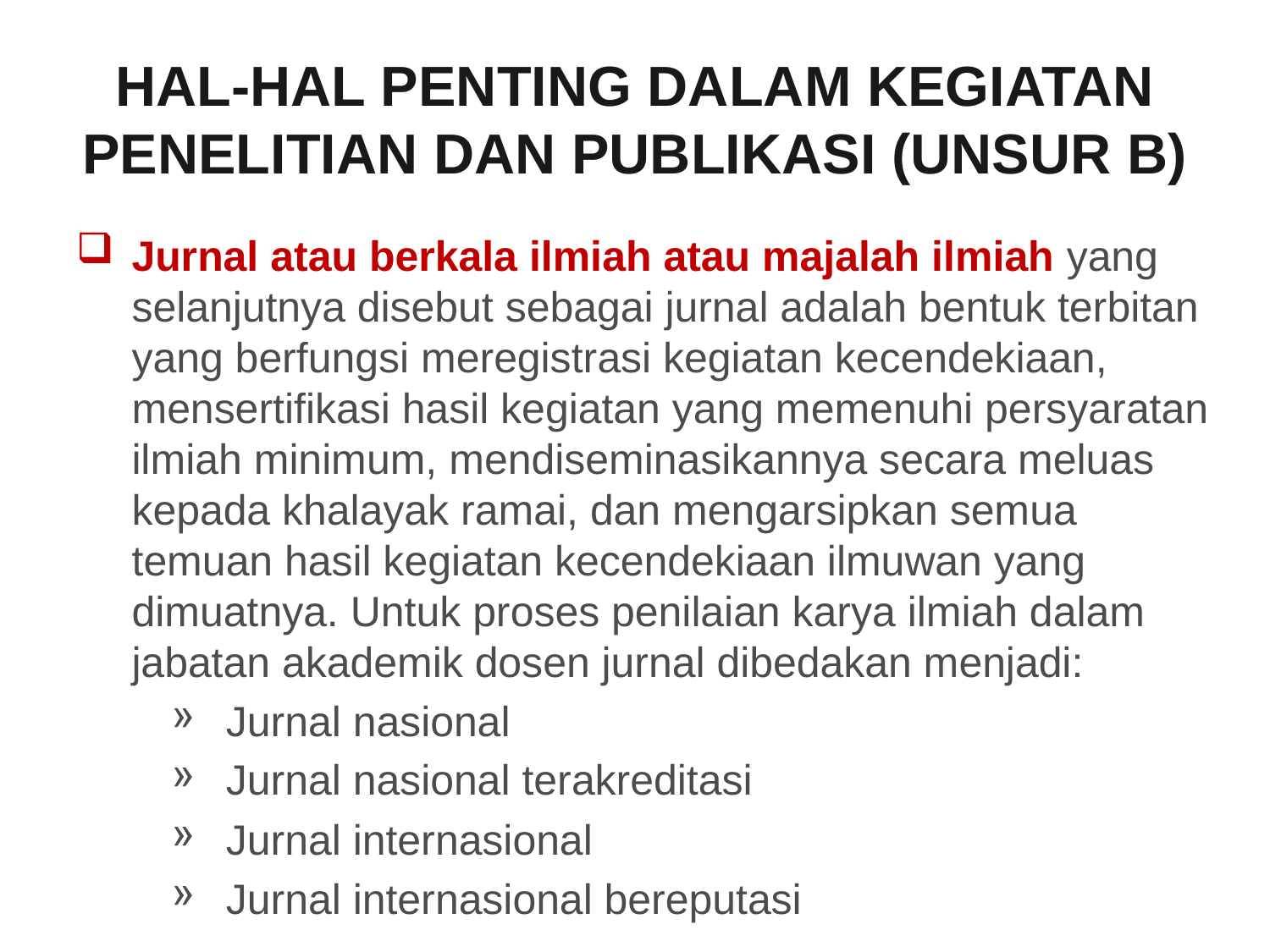

# HAL-HAL PENTING DALAM KEGIATAN PENELITIAN DAN PUBLIKASI (UNSUR B)
Jurnal atau berkala ilmiah atau majalah ilmiah yang selanjutnya disebut sebagai jurnal adalah bentuk terbitan yang berfungsi meregistrasi kegiatan kecendekiaan, mensertifikasi hasil kegiatan yang memenuhi persyaratan ilmiah minimum, mendiseminasikannya secara meluas kepada khalayak ramai, dan mengarsipkan semua temuan hasil kegiatan kecendekiaan ilmuwan yang dimuatnya. Untuk proses penilaian karya ilmiah dalam jabatan akademik dosen jurnal dibedakan menjadi:
Jurnal nasional
Jurnal nasional terakreditasi
Jurnal internasional
Jurnal internasional bereputasi